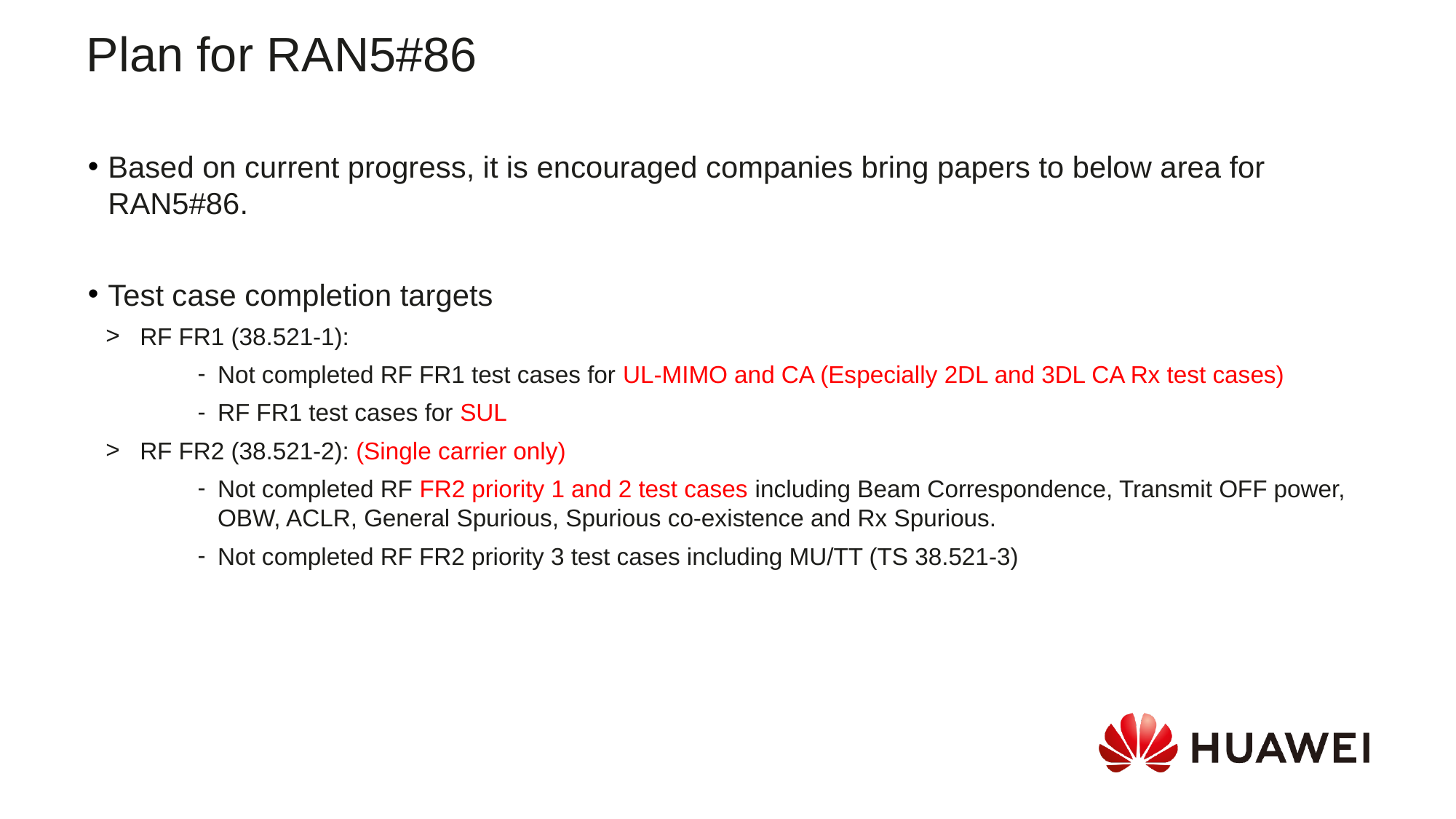

Plan for RAN5#86
Based on current progress, it is encouraged companies bring papers to below area for RAN5#86.

Test case completion targets
RF FR1 (38.521-1):
Not completed RF FR1 test cases for UL-MIMO and CA (Especially 2DL and 3DL CA Rx test cases)
RF FR1 test cases for SUL
RF FR2 (38.521-2): (Single carrier only)
Not completed RF FR2 priority 1 and 2 test cases including Beam Correspondence, Transmit OFF power, OBW, ACLR, General Spurious, Spurious co-existence and Rx Spurious.
Not completed RF FR2 priority 3 test cases including MU/TT (TS 38.521-3)